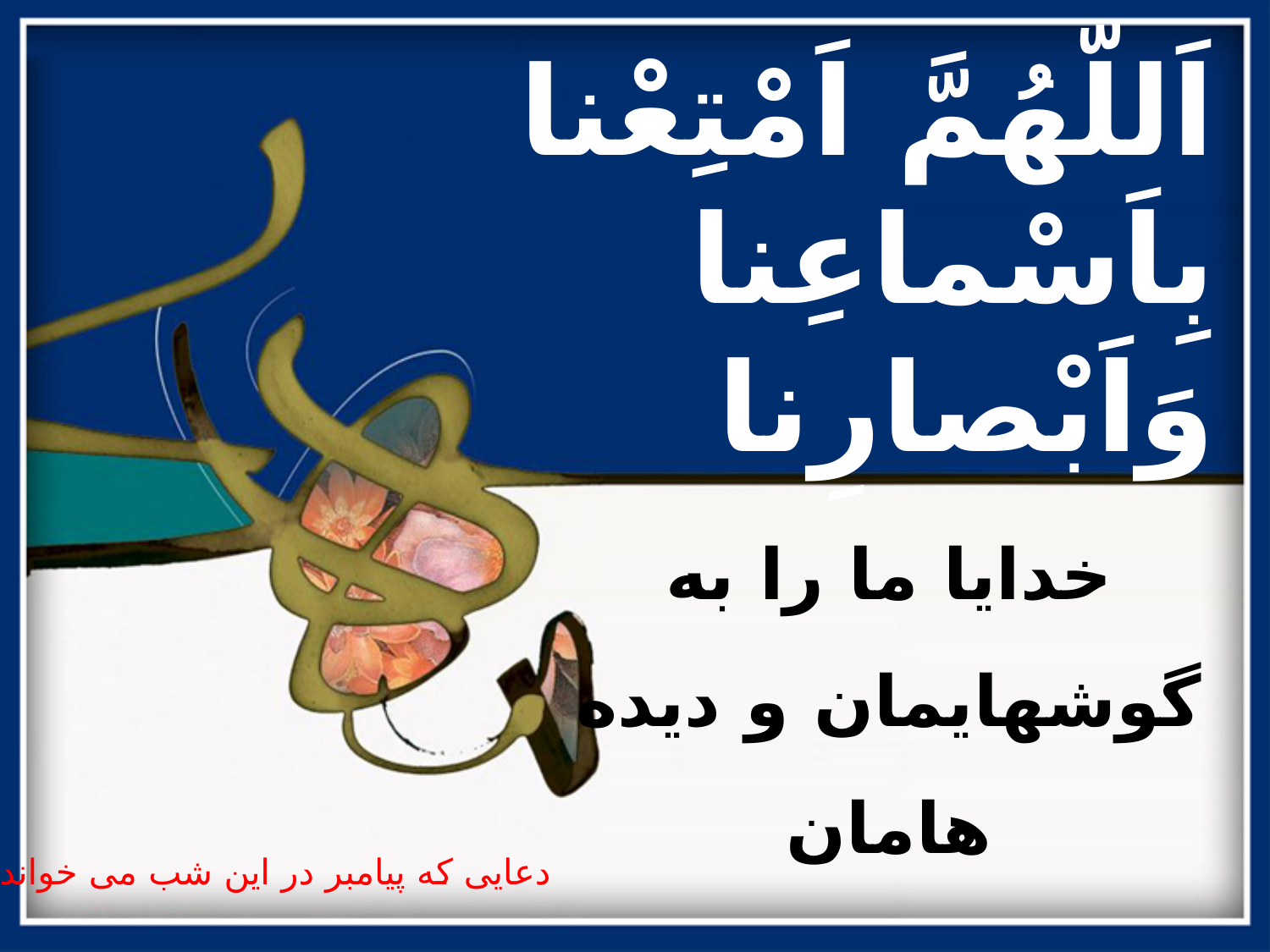

اَللّهُمَّ اَمْتِعْنا بِاَسْماعِنا
وَاَبْصارِنا
خدايا ما را به گوشهايمان و ديده هامان